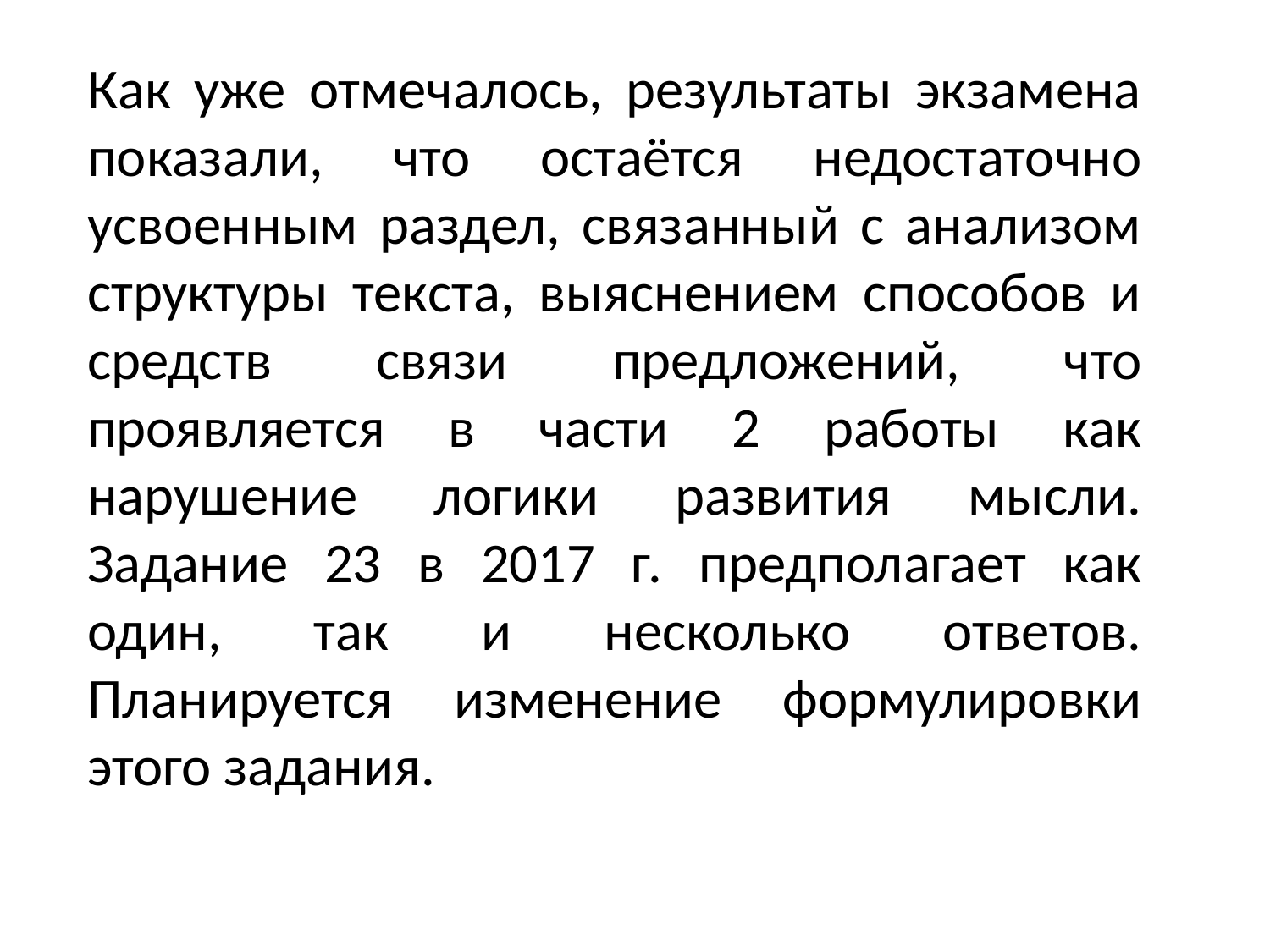

Как уже отмечалось, результаты экзамена показали, что остаётся недостаточно усвоенным раздел, связанный с анализом структуры текста, выяснением способов и средств связи предложений, что проявляется в части 2 работы как нарушение логики развития мысли. Задание 23 в 2017 г. предполагает как один, так и несколько ответов. Планируется изменение формулировки этого задания.